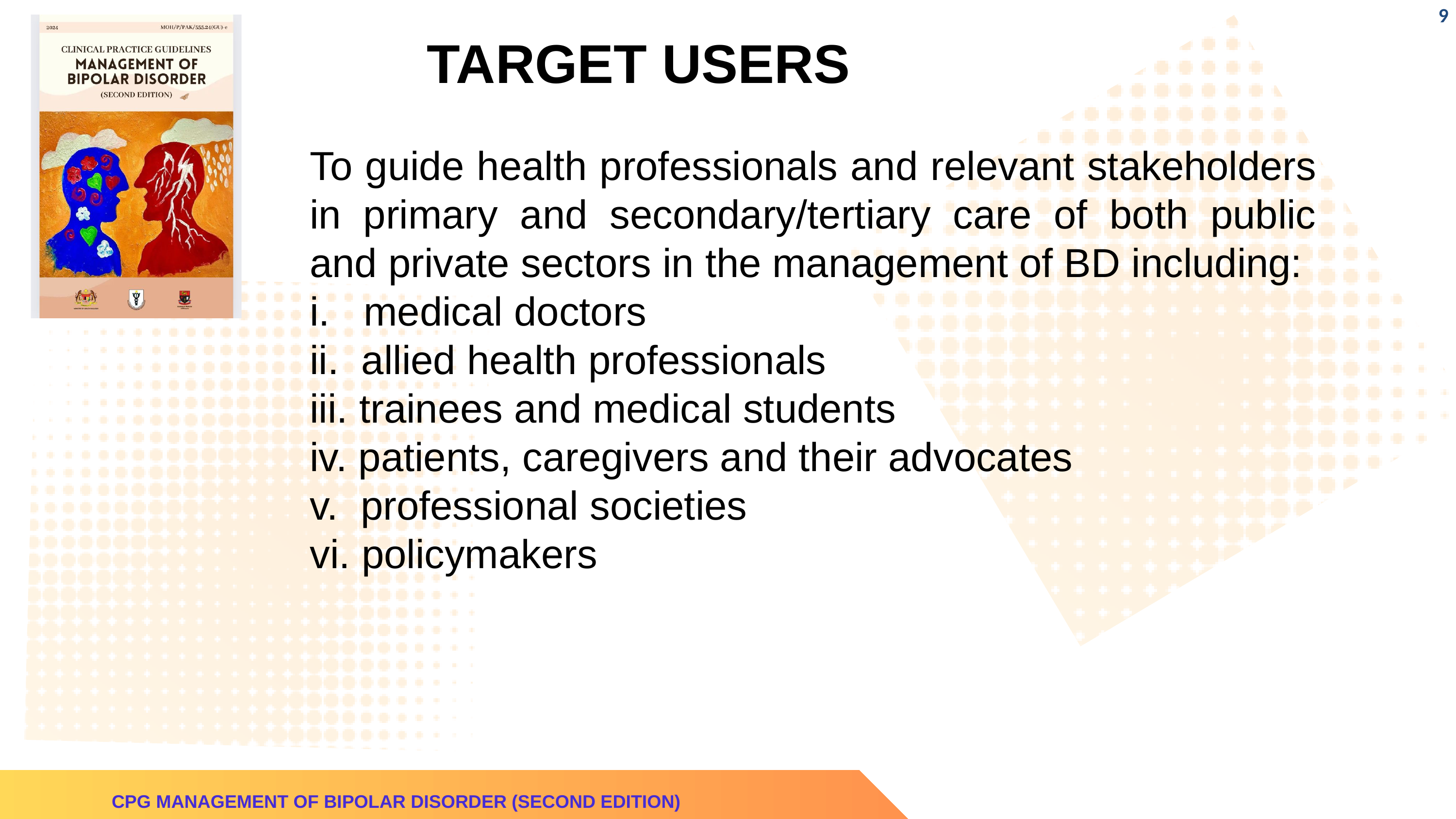

9

TARGET USERS

To guide health professionals and relevant stakeholders in primary and secondary/tertiary care of both public and private sectors in the management of BD including:
i.   medical doctors
ii.  allied health professionals
iii. trainees and medical students
iv. patients, caregivers and their advocates
v.  professional societies
vi. policymakers

CPG MANAGEMENT OF BIPOLAR DISORDER (SECOND EDITION)